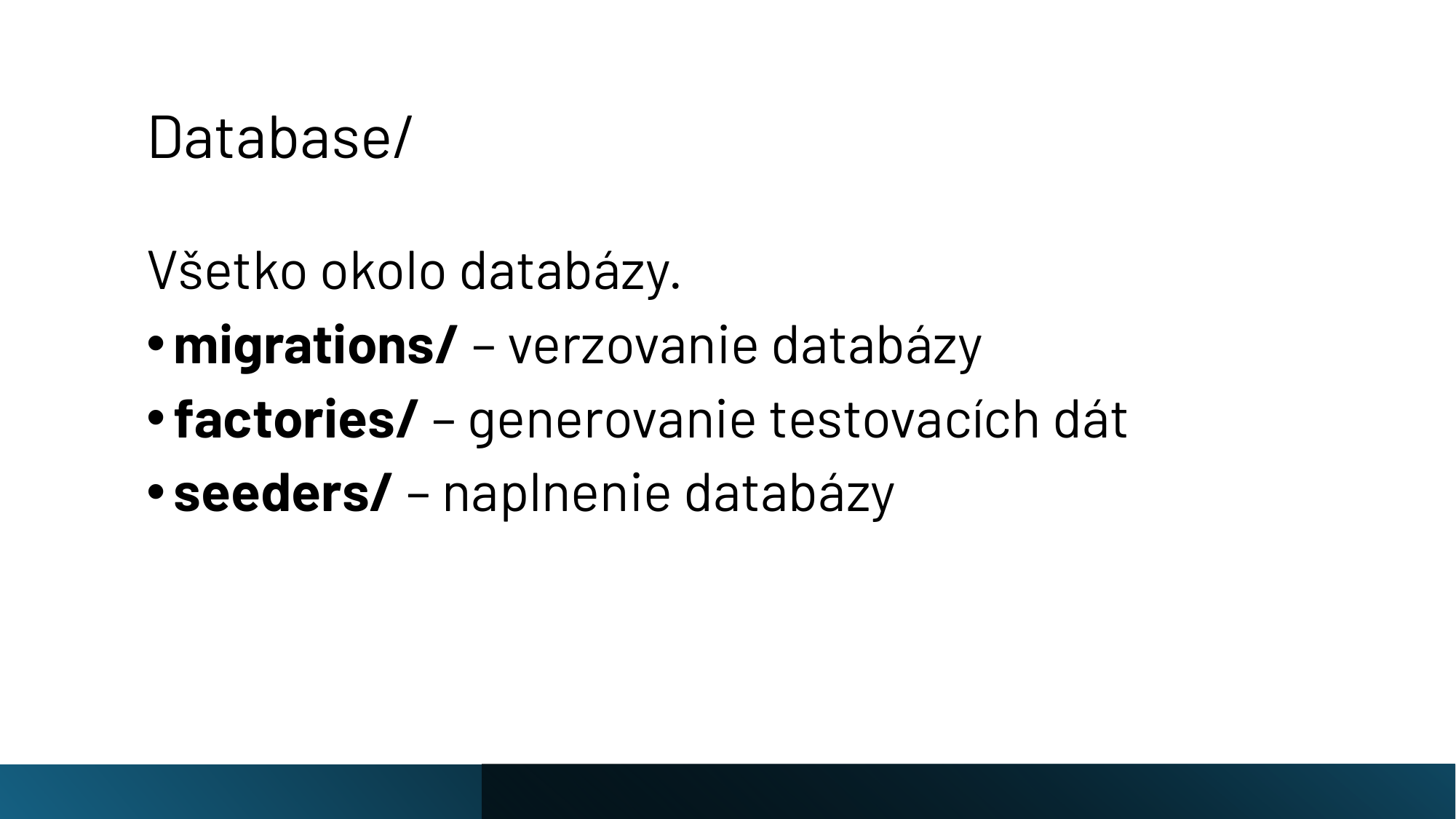

# Database/
Všetko okolo databázy.
migrations/ – verzovanie databázy
factories/ – generovanie testovacích dát
seeders/ – naplnenie databázy